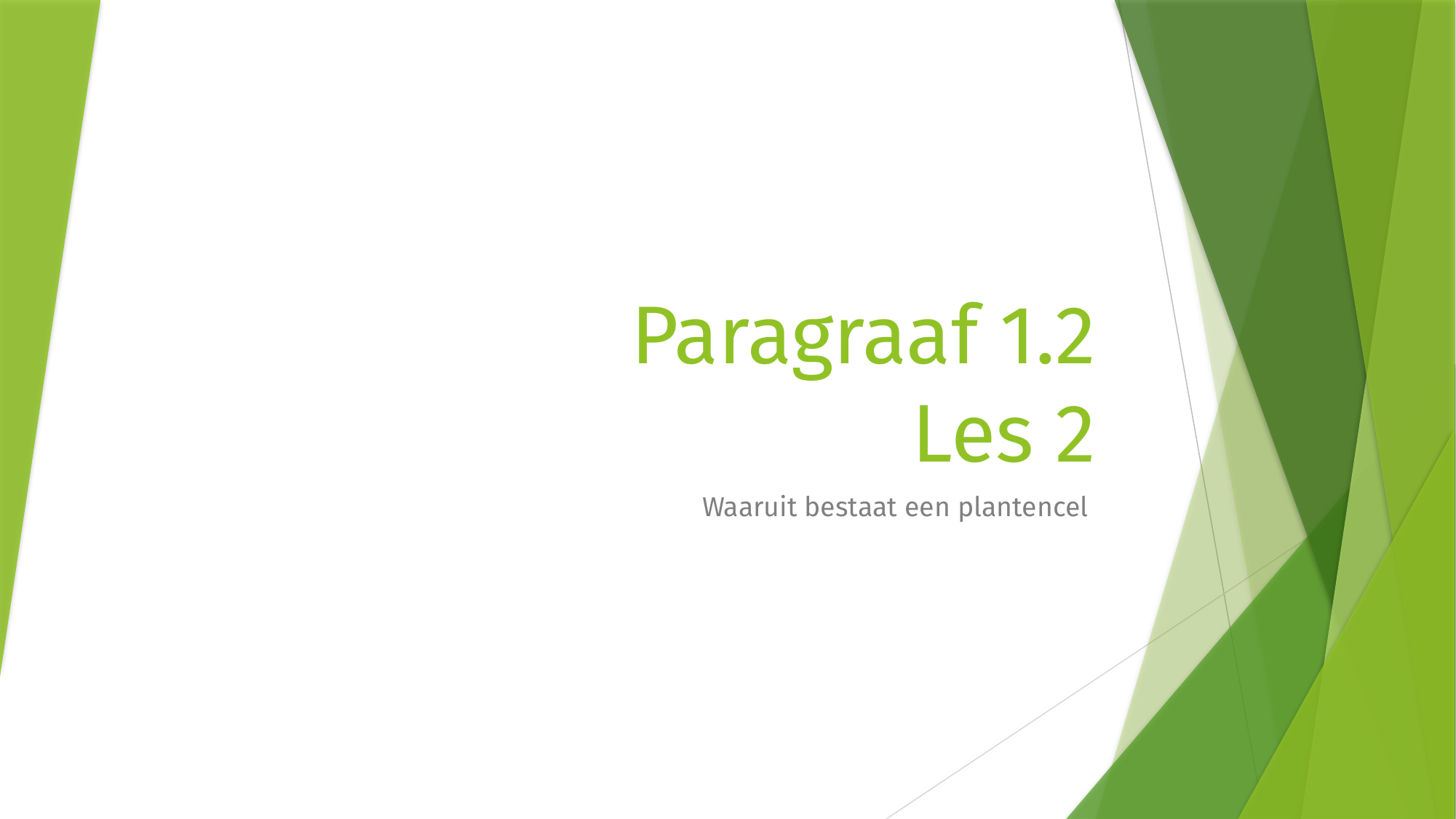

# Paragraaf 1.2 Les 2
Waaruit bestaat een plantencel